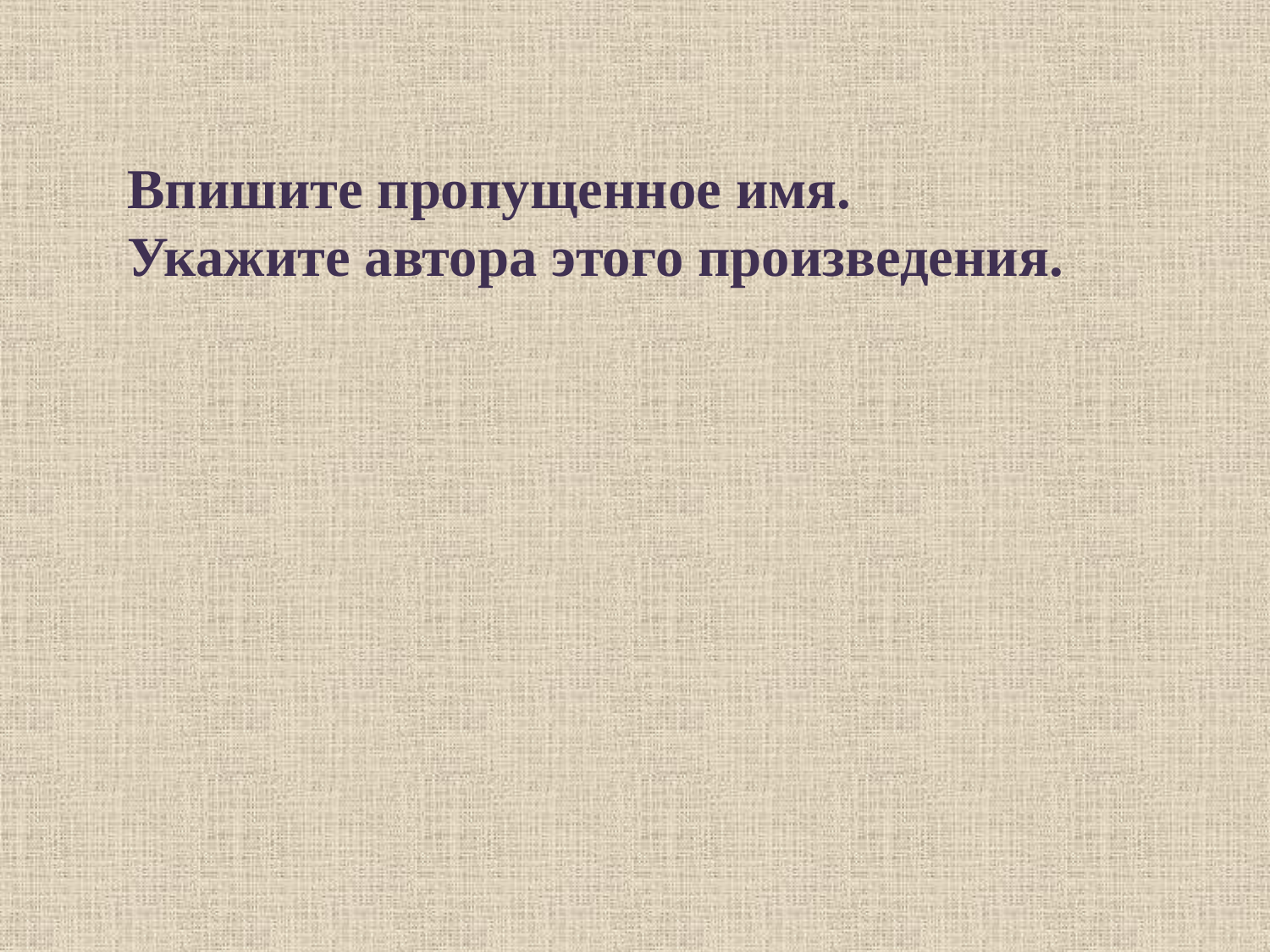

Впишите пропущенное имя. Укажите автора этого произведения.